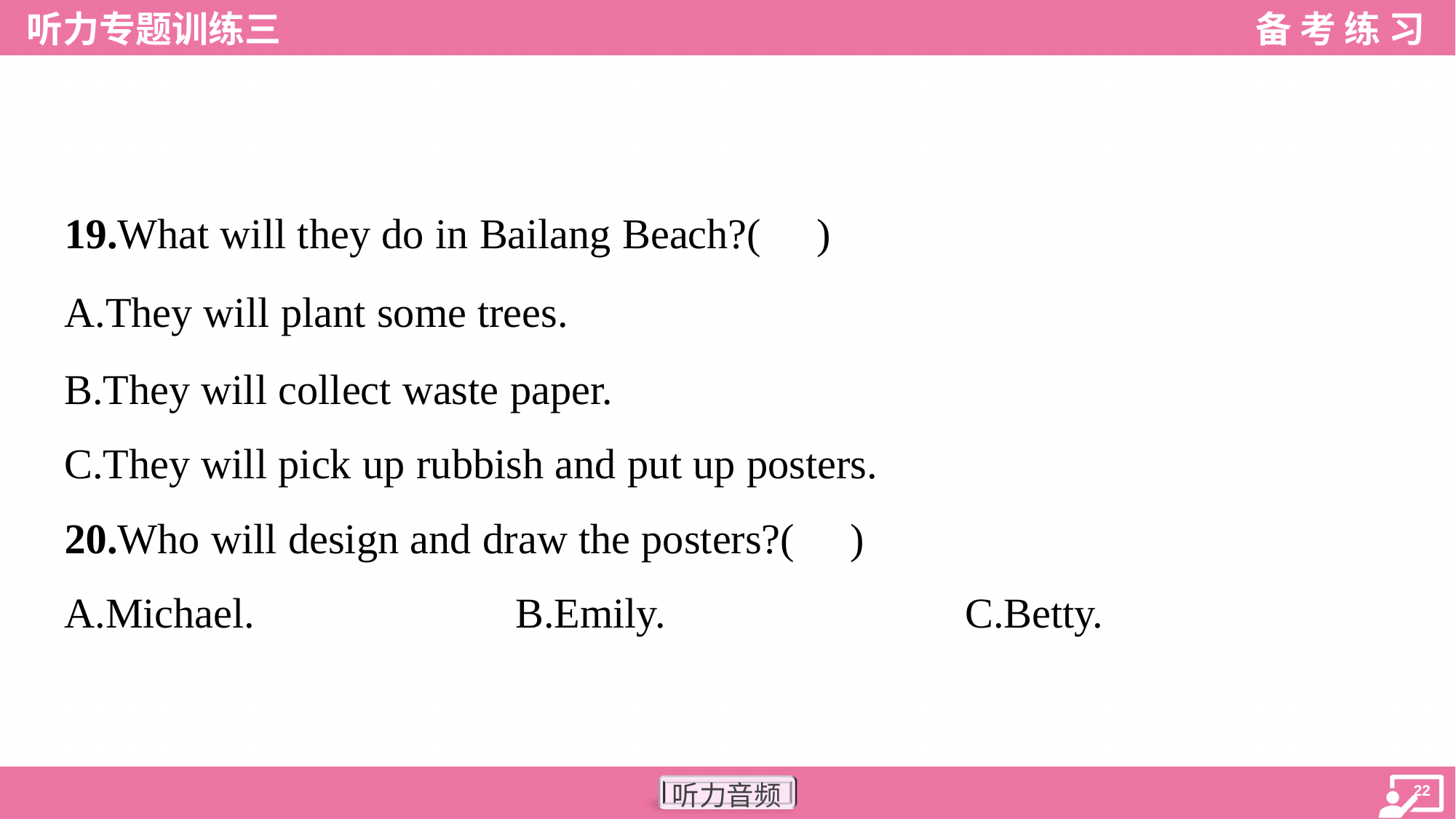

19.What will they do in Bailang Beach?(     )
A.They will plant some trees.
B.They will collect waste paper.
C.They will pick up rubbish and put up posters.
20.Who will design and draw the posters?(     )
A.Michael.	B.Emily.	C.Betty.